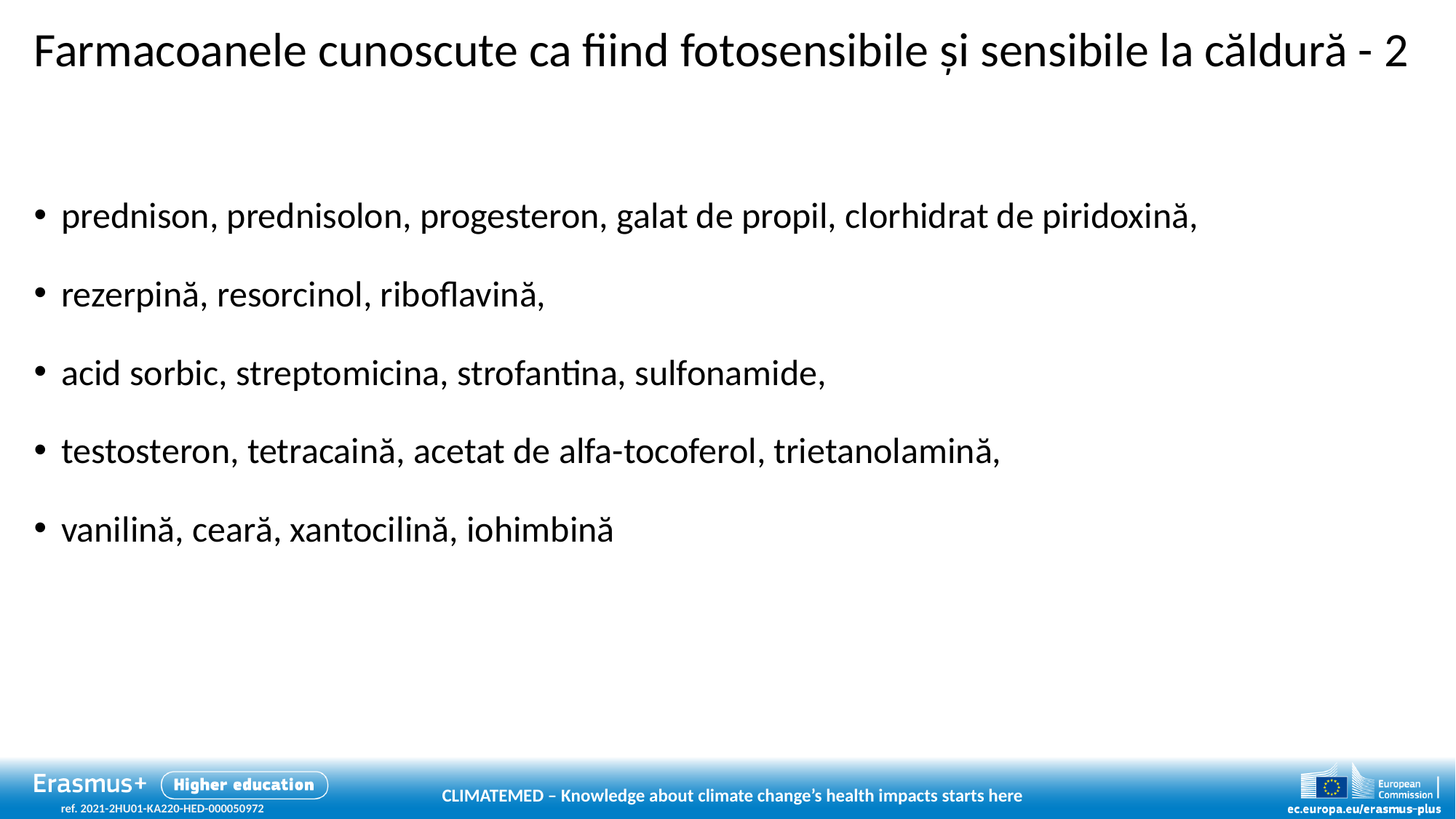

# Farmacoanele cunoscute ca fiind fotosensibile și sensibile la căldură - 2
prednison, prednisolon, progesteron, galat de propil, clorhidrat de piridoxină,
rezerpină, resorcinol, riboflavină,
acid sorbic, streptomicina, strofantina, sulfonamide,
testosteron, tetracaină, acetat de alfa-tocoferol, trietanolamină,
vanilină, ceară, xantocilină, iohimbină